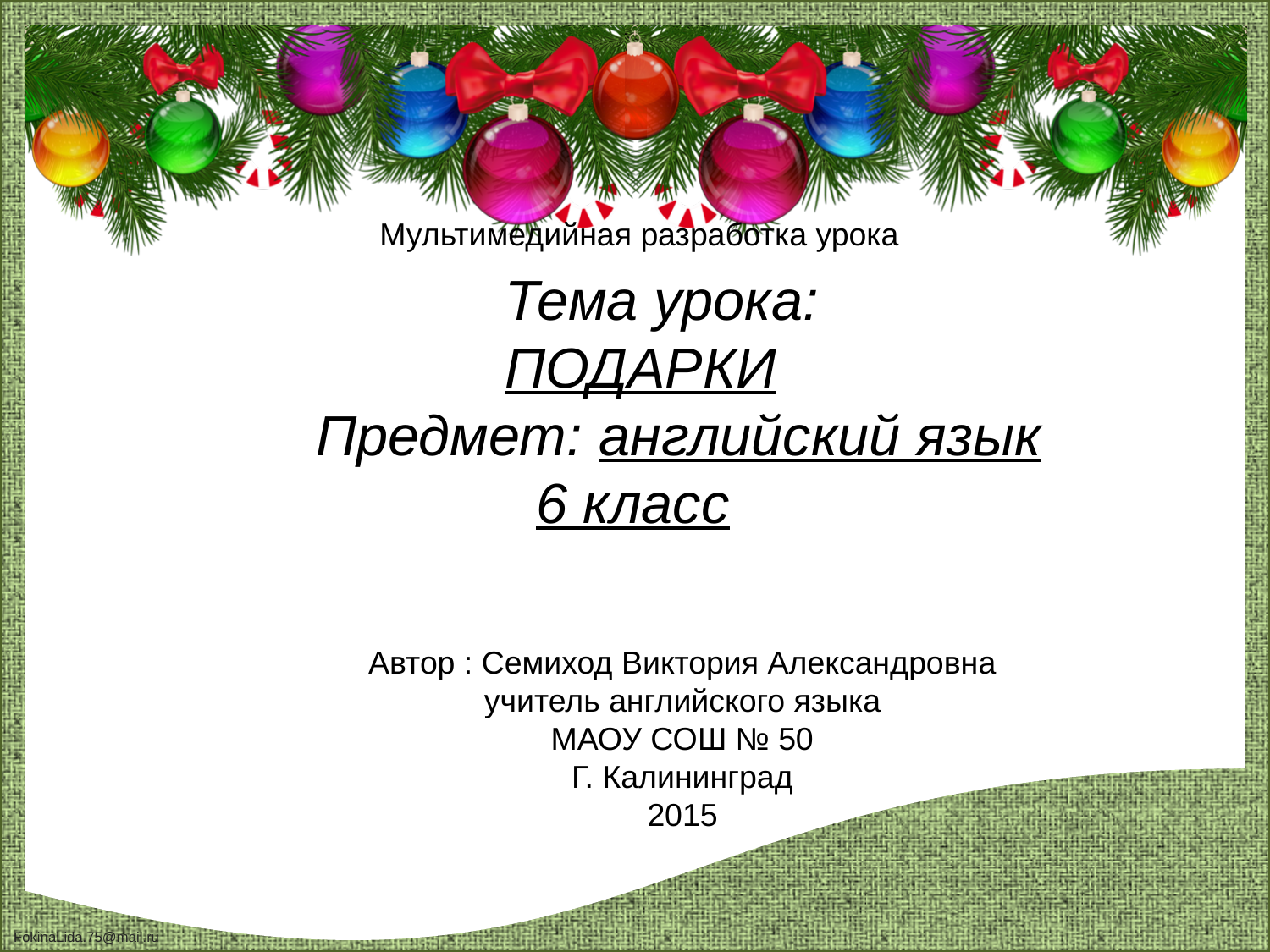

Мультимедийная разработка урока
                           Тема урока:
                           ПОДАРКИ
               Предмет: английский язык
                             6 класс

Автор : Семиход Виктория Александровна
учитель английского языка
МАОУ СОШ № 50
Г. Калининград
2015